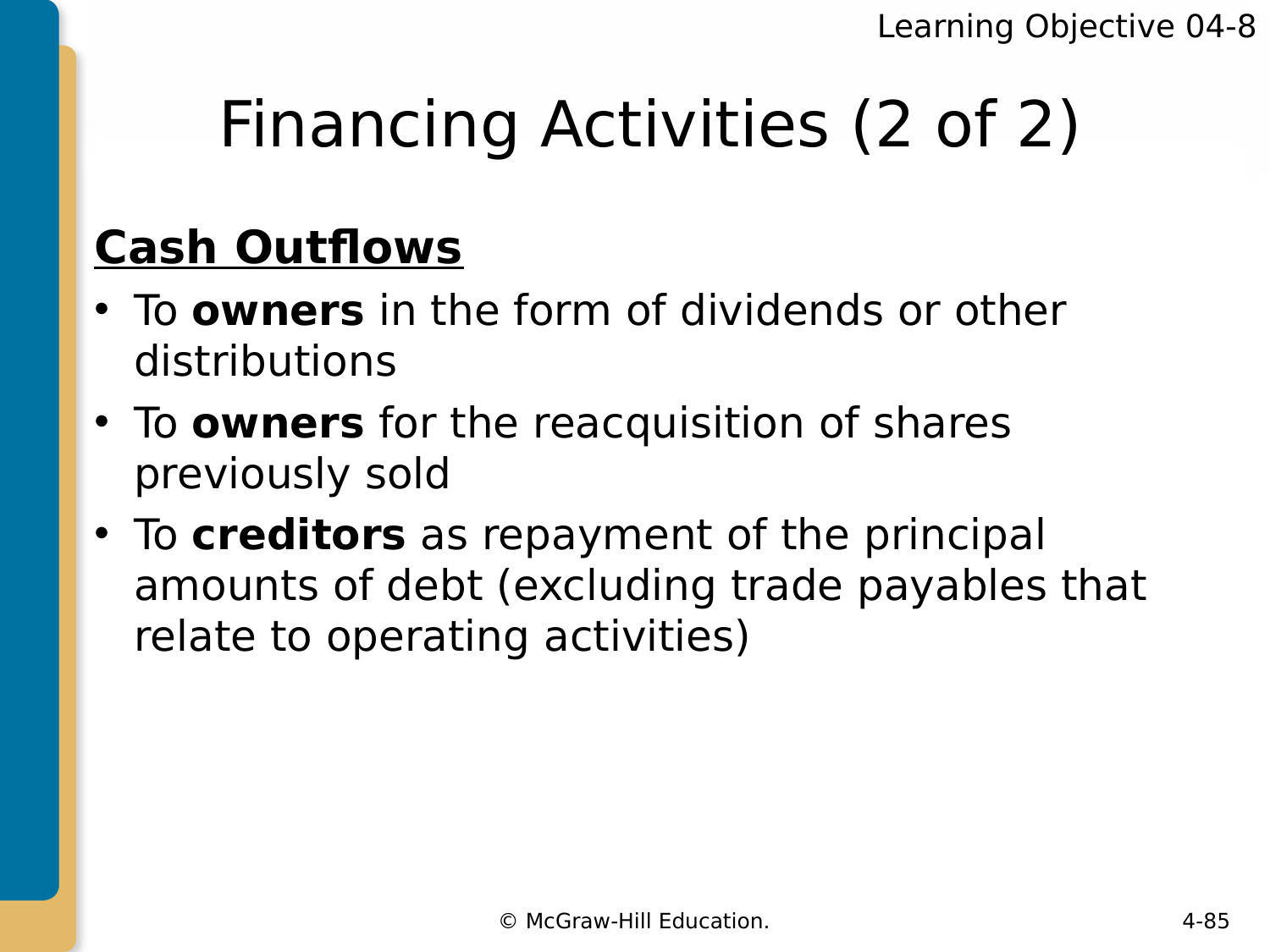

Learning Objective 04-8
# Financing Activities (2 of 2)
Cash Outflows
To owners in the form of dividends or other distributions
To owners for the reacquisition of shares previously sold
To creditors as repayment of the principal amounts of debt (excluding trade payables that relate to operating activities)